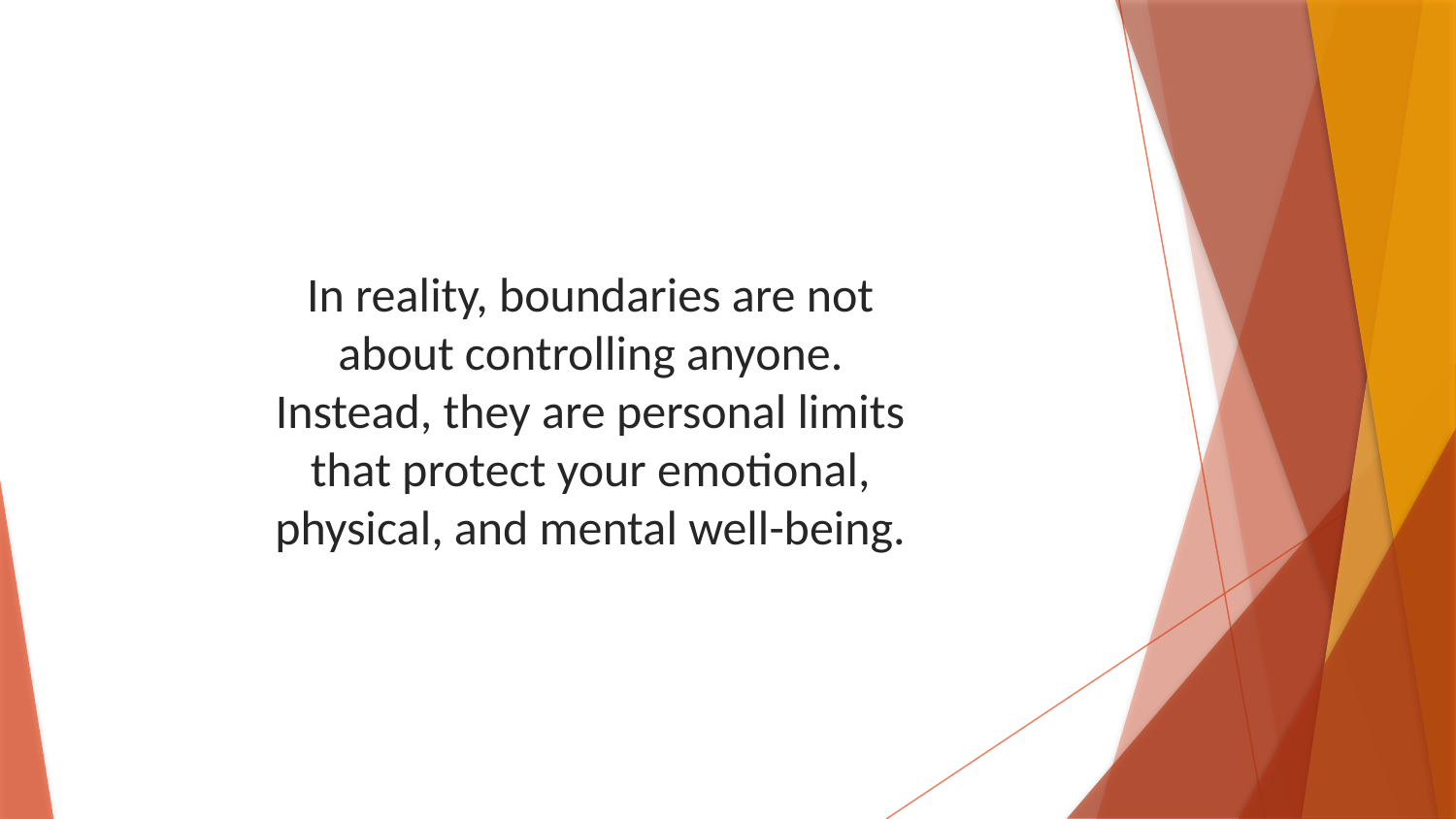

In reality, boundaries are not about controlling anyone. Instead, they are personal limits that protect your emotional, physical, and mental well-being.